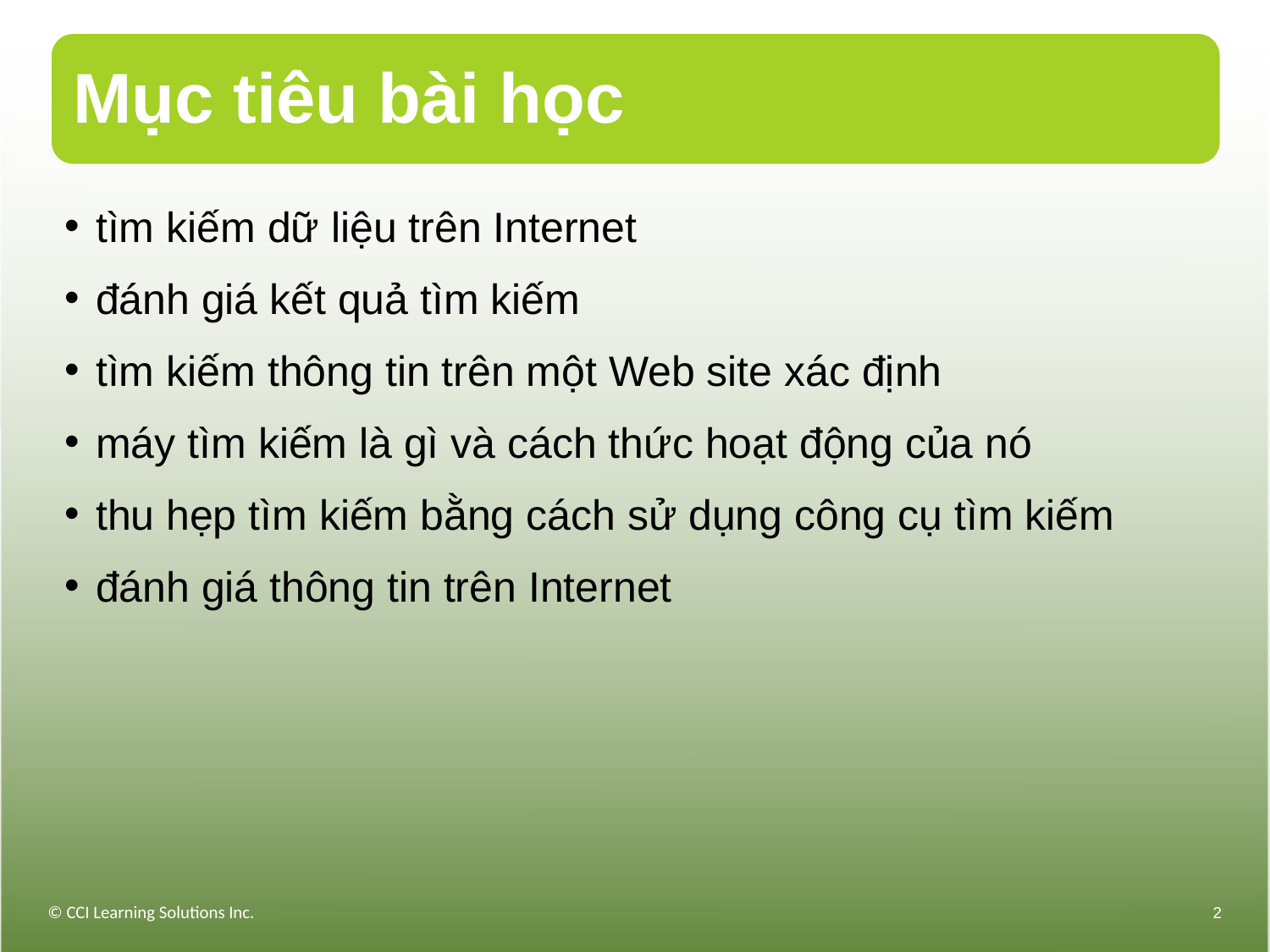

# Mục tiêu bài học
tìm kiếm dữ liệu trên Internet
đánh giá kết quả tìm kiếm
tìm kiếm thông tin trên một Web site xác định
máy tìm kiếm là gì và cách thức hoạt động của nó
thu hẹp tìm kiếm bằng cách sử dụng công cụ tìm kiếm
đánh giá thông tin trên Internet
© CCI Learning Solutions Inc.
2